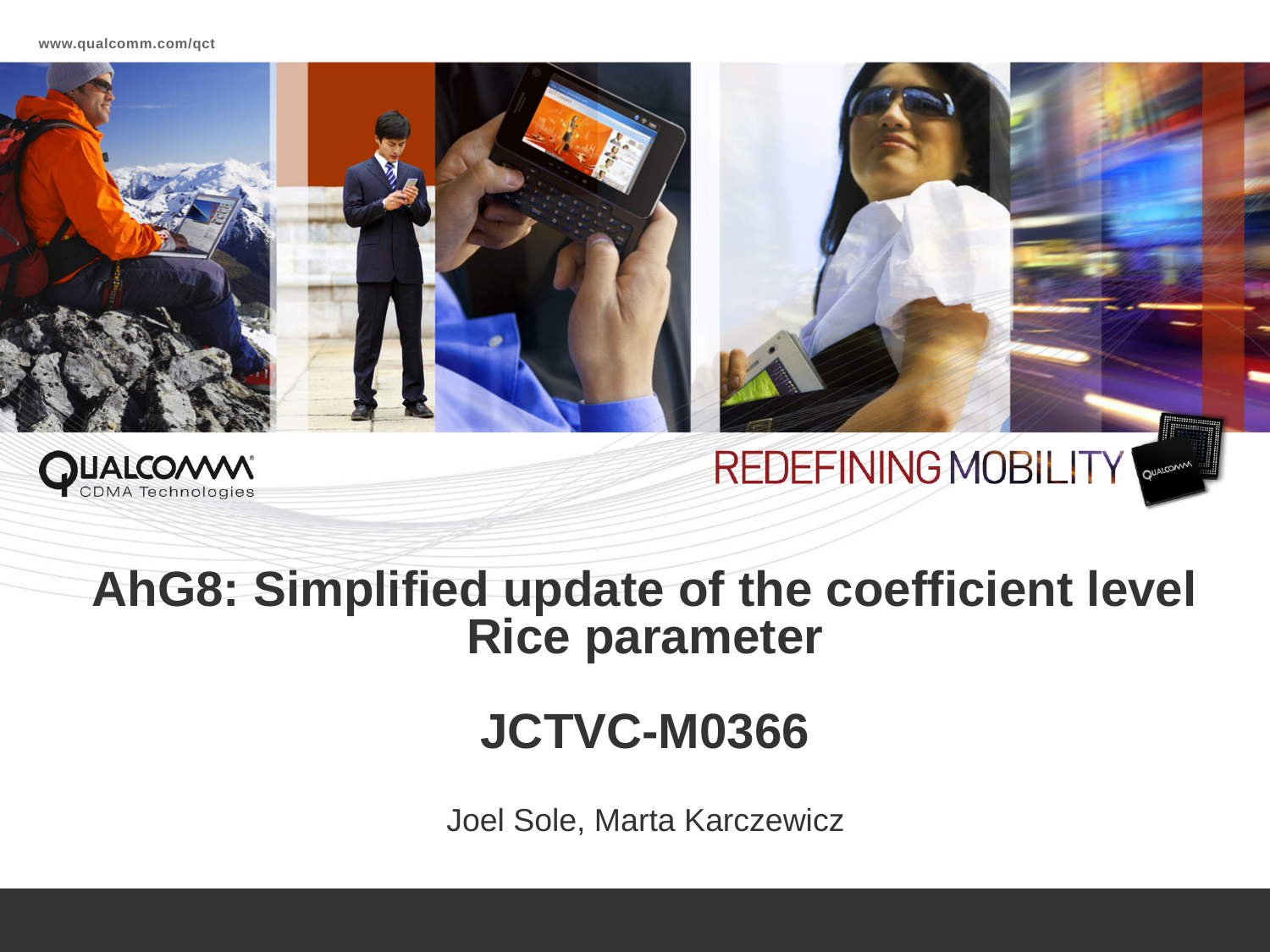

# AhG8: Simplified update of the coefficient level Rice parameter JCTVC-M0366
Joel Sole, Marta Karczewicz